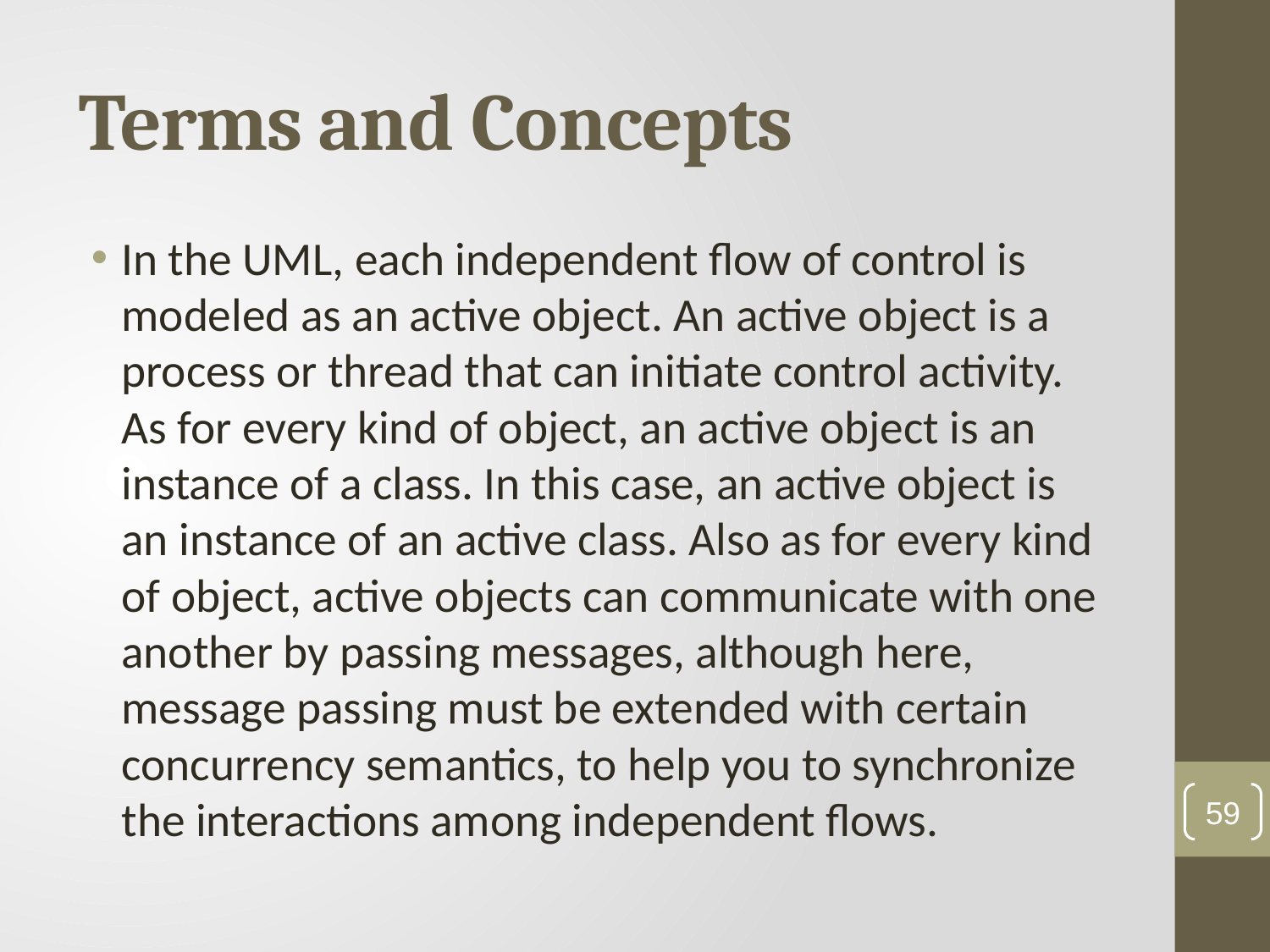

# Terms and Concepts
In the UML, each independent flow of control is modeled as an active object. An active object is a process or thread that can initiate control activity. As for every kind of object, an active object is an instance of a class. In this case, an active object is an instance of an active class. Also as for every kind of object, active objects can communicate with one another by passing messages, although here, message passing must be extended with certain concurrency semantics, to help you to synchronize the interactions among independent flows.
59